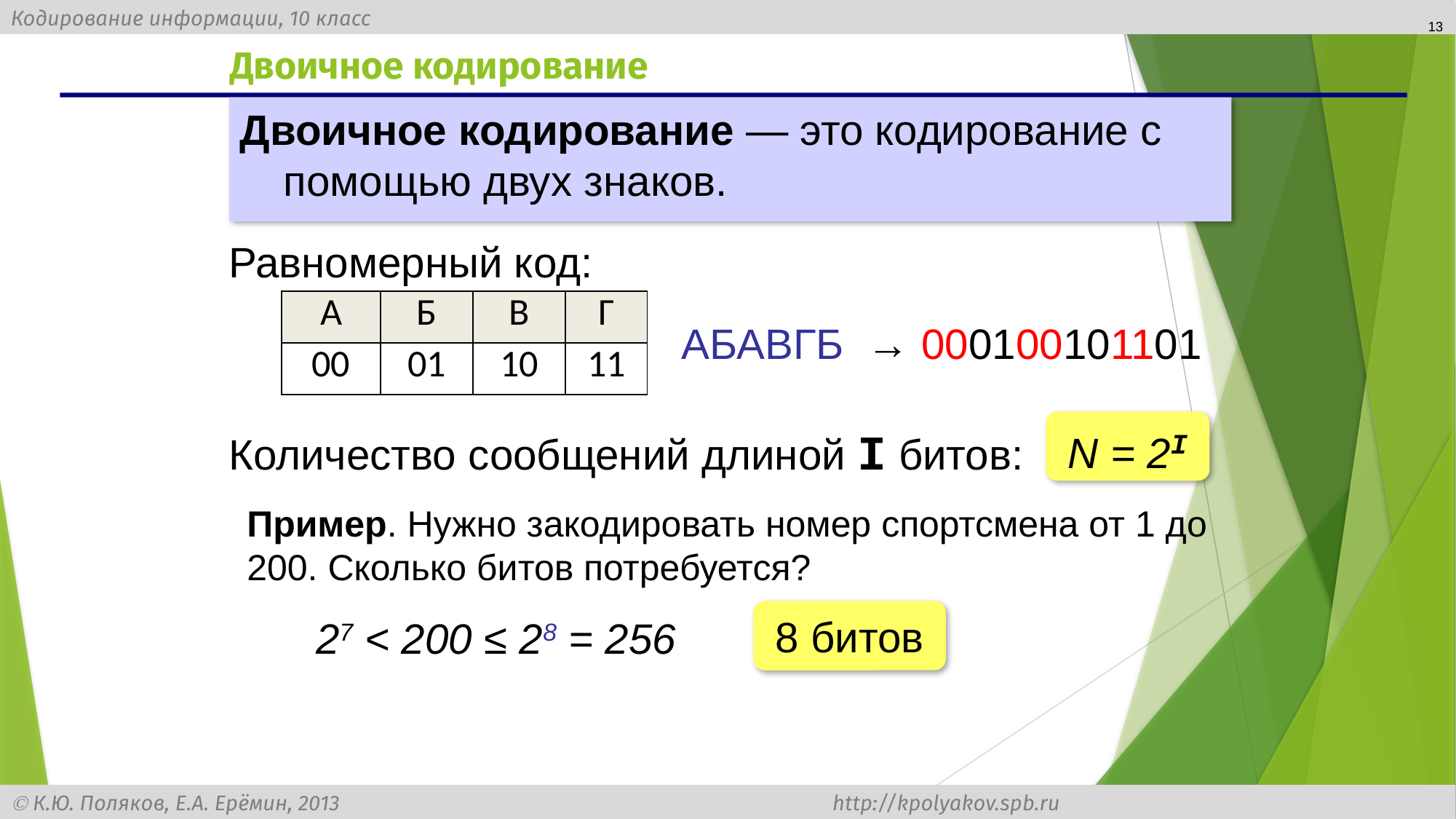

13
# Двоичное кодирование
Двоичное кодирование — это кодирование с помощью двух знаков.
Равномерный код:
| А | Б | В | Г |
| --- | --- | --- | --- |
| 00 | 01 | 10 | 11 |
АБАВГБ
→ 000100101101
N = 2I
Количество сообщений длиной I битов:
Пример. Нужно закодировать номер спортсмена от 1 до 200. Сколько битов потребуется?
8 битов
27 < 200 ≤ 28 = 256